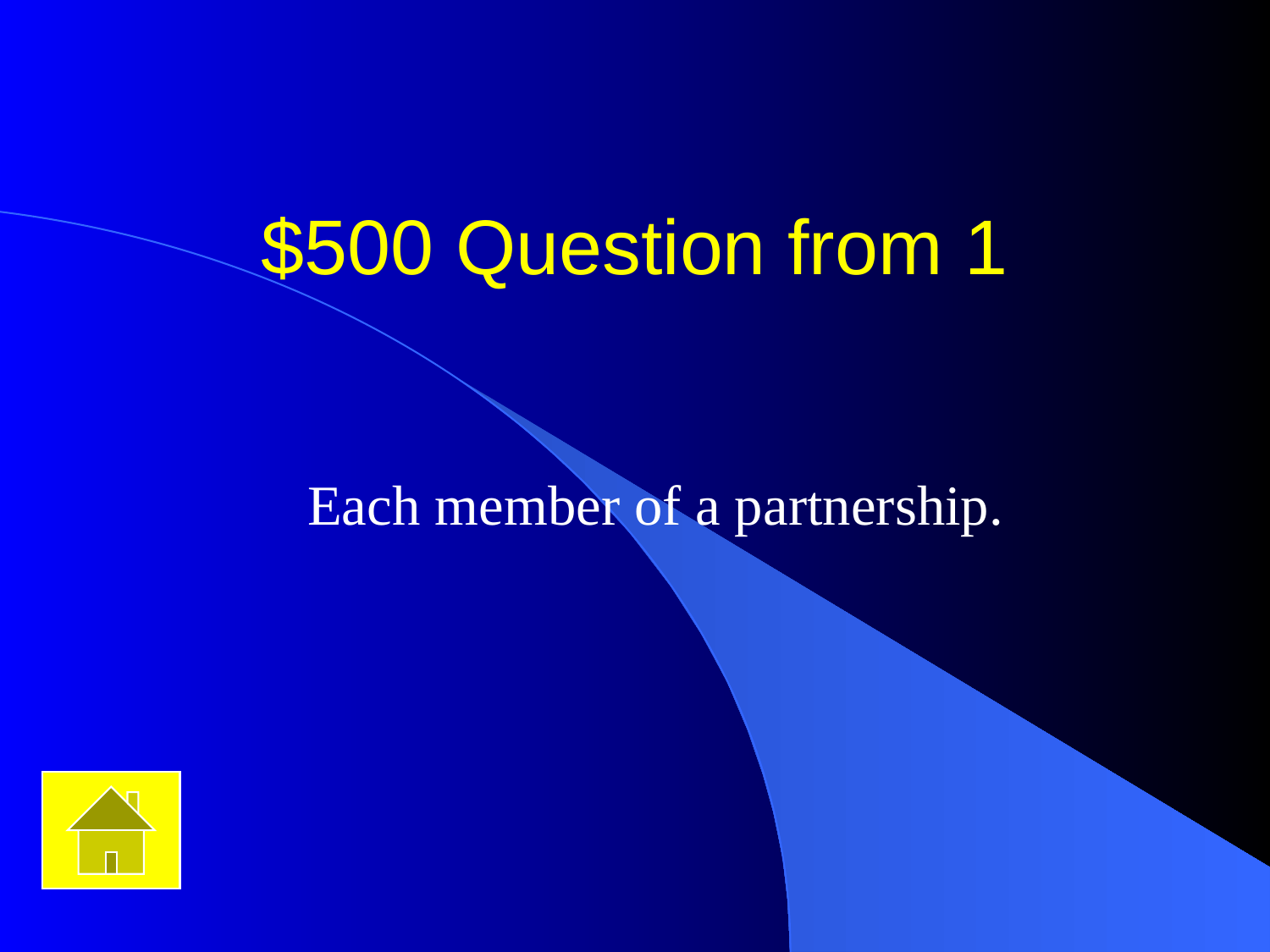

# $500 Question from 1
Each member of a partnership.